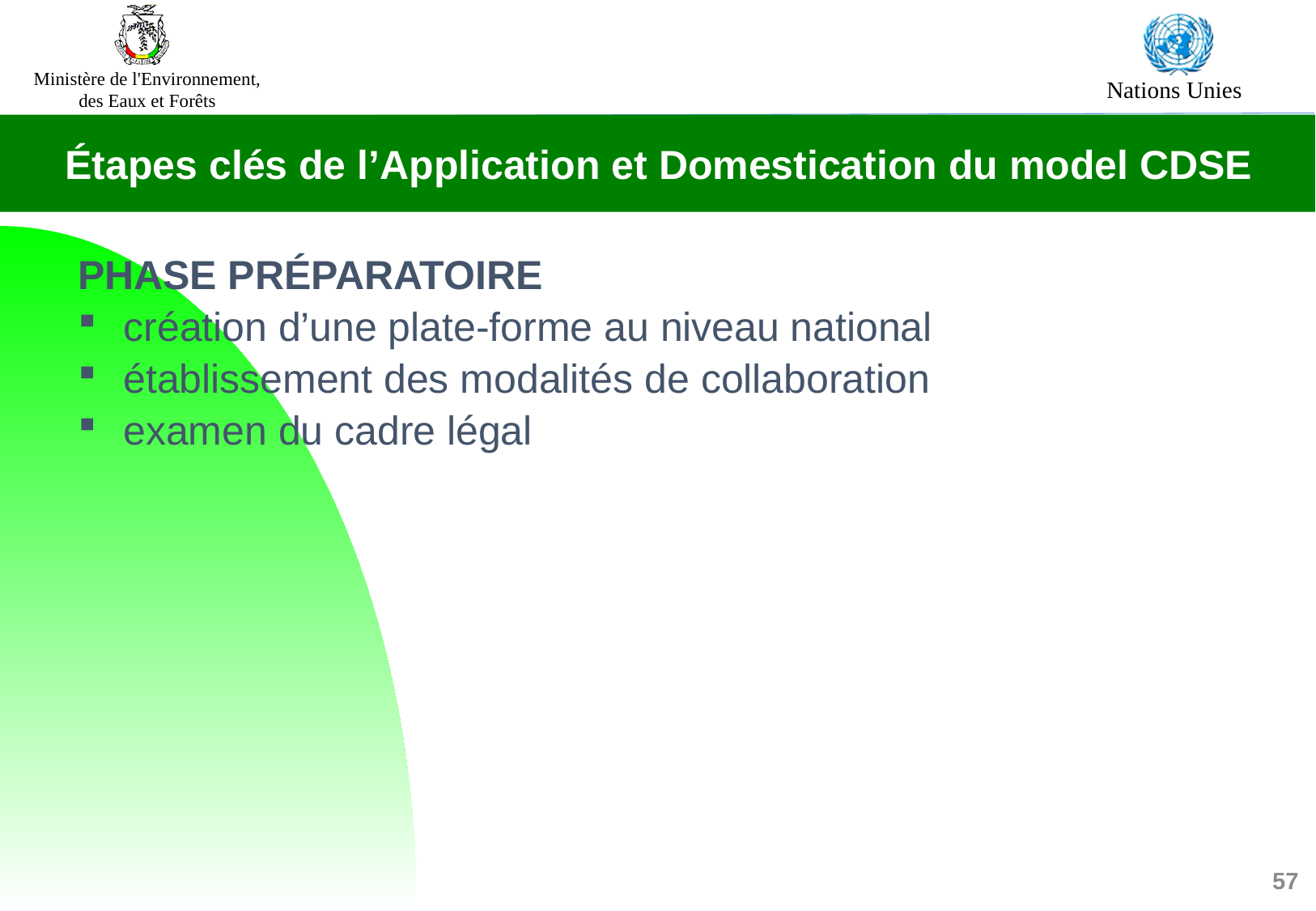

Étapes clés de l’Application et Domestication du model CDSE
PHASE PRÉPARATOIRE
création d’une plate-forme au niveau national
établissement des modalités de collaboration
examen du cadre légal

57